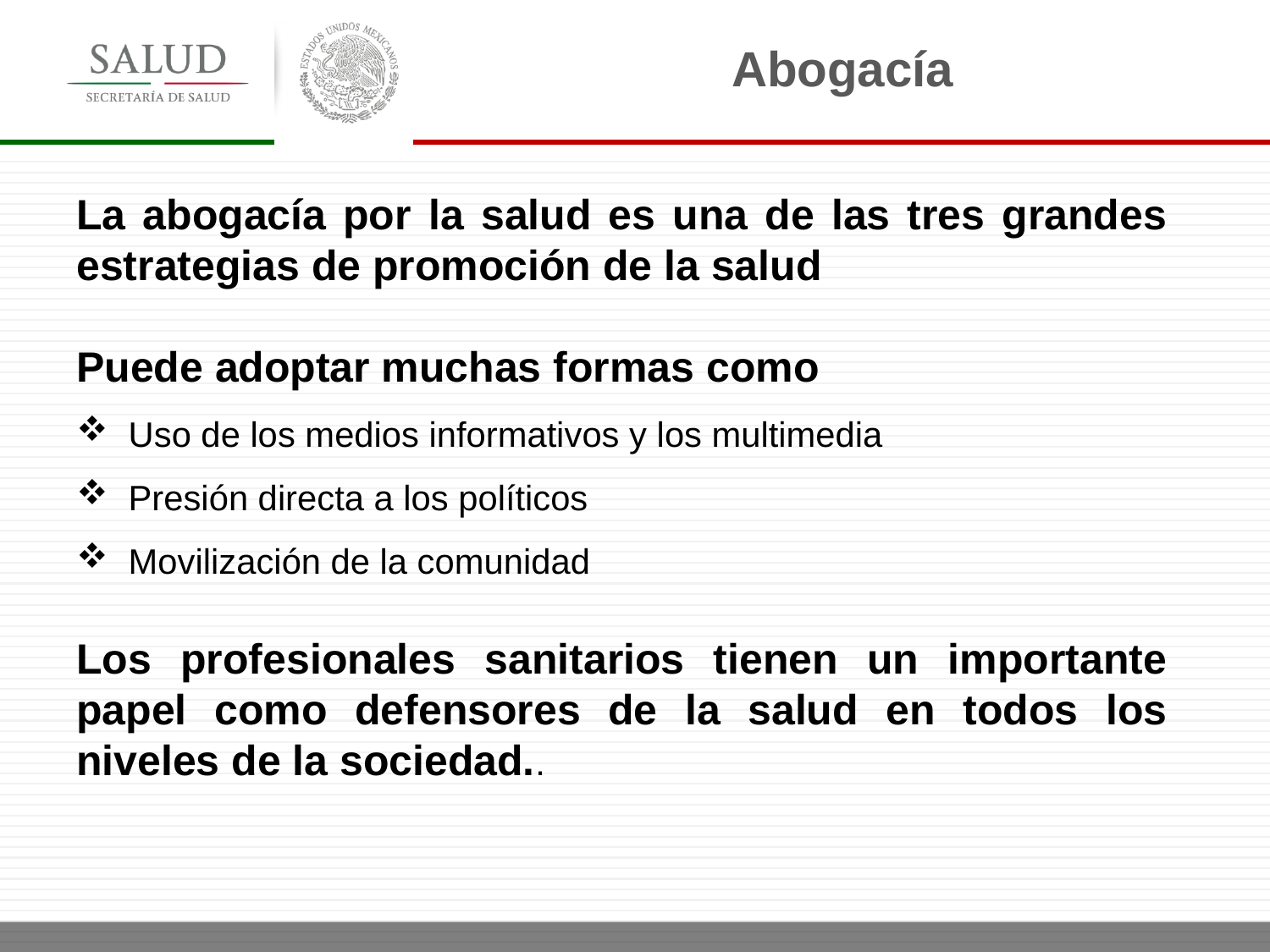

Abogacía

La abogacía por la salud es una de las tres grandes estrategias de promoción de la salud

Puede adoptar muchas formas como
  Uso de los medios informativos y los multimedia
  Presión directa a los políticos
  Movilización de la comunidad

Los profesionales sanitarios tienen un importante papel como defensores de la salud en todos los niveles de la sociedad..